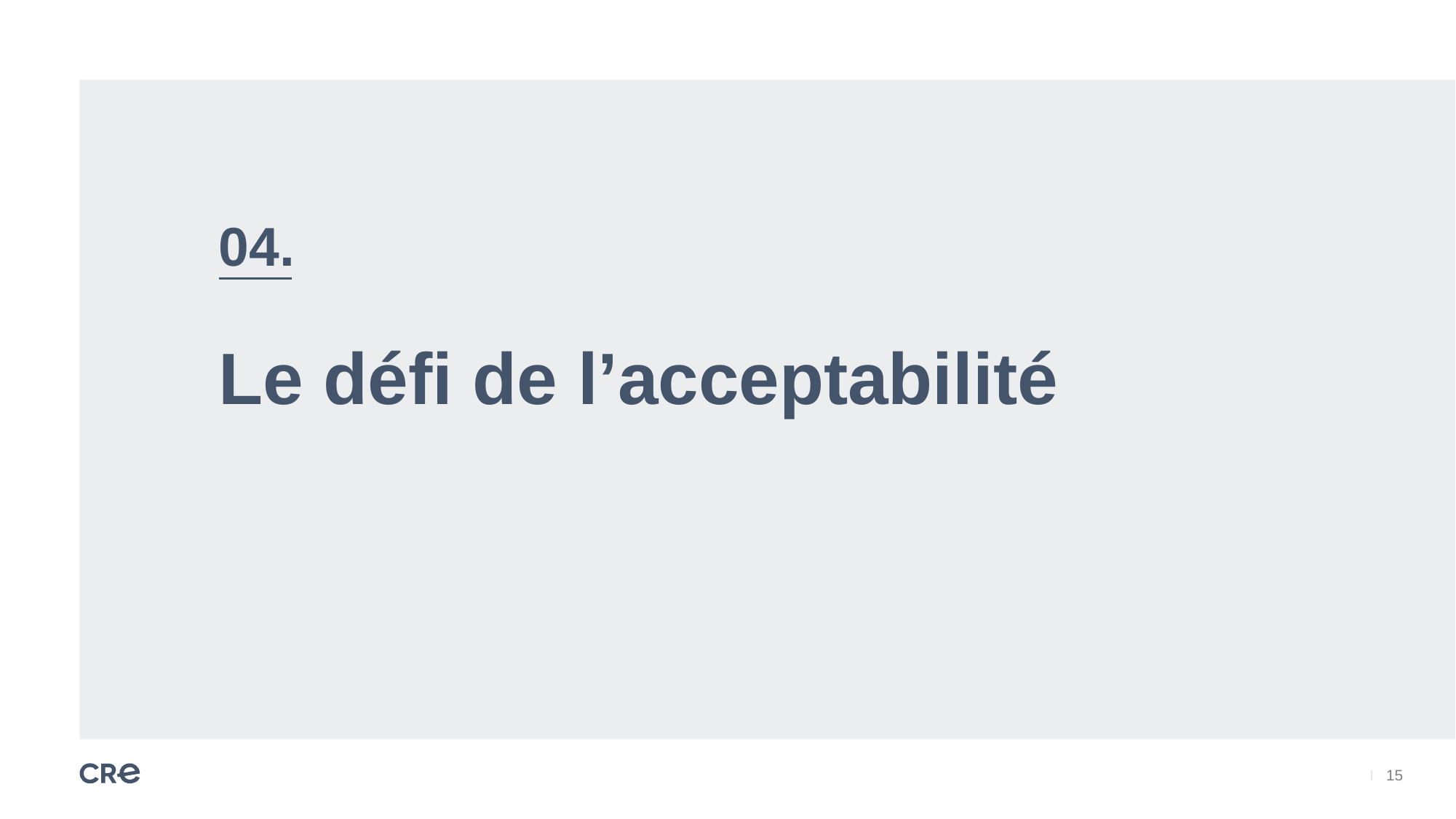

04.
# Le défi de l’acceptabilité
I   15